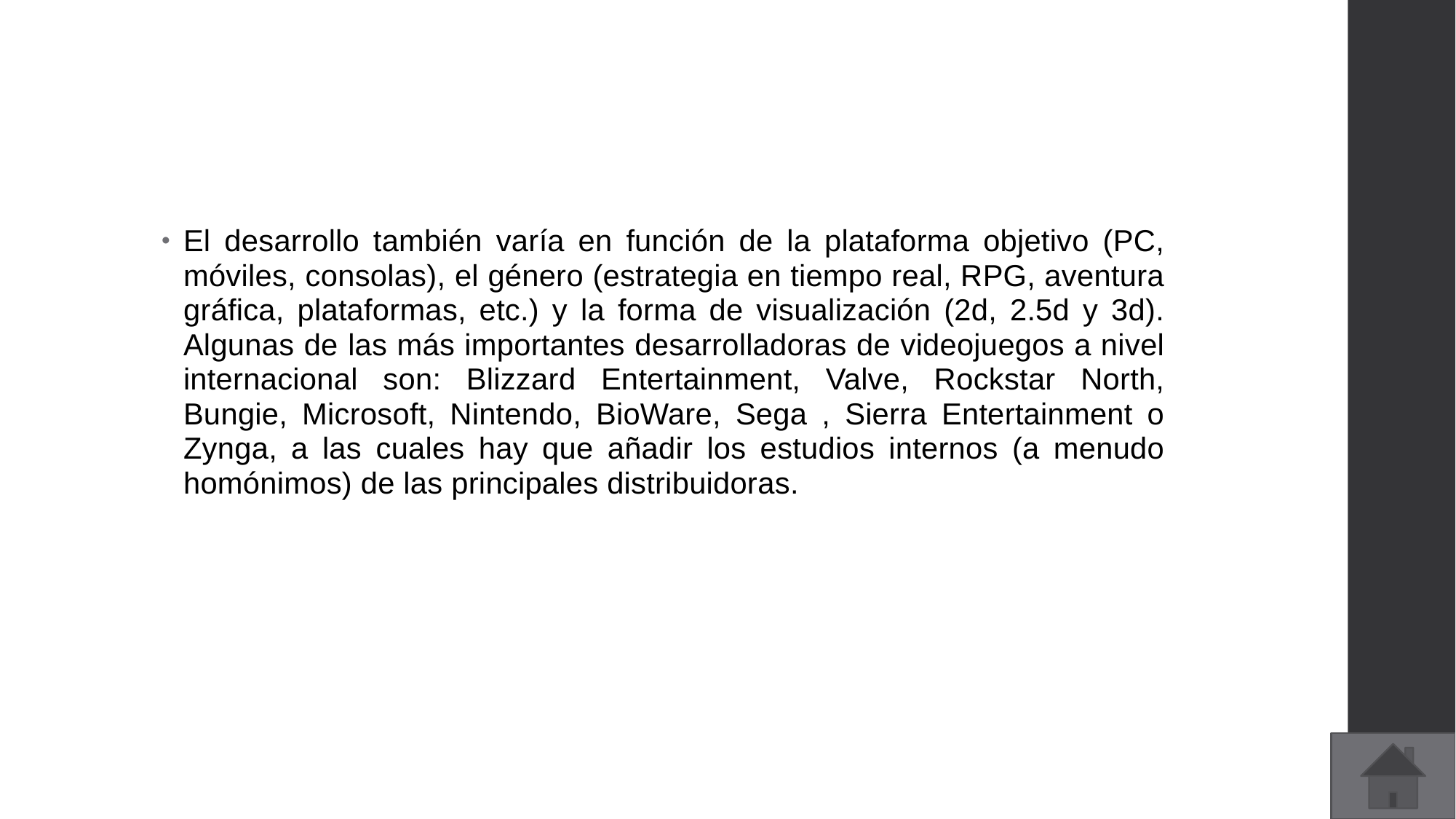

#
El desarrollo también varía en función de la plataforma objetivo (PC, móviles, consolas), el género (estrategia en tiempo real, RPG, aventura gráfica, plataformas, etc.) y la forma de visualización (2d, 2.5d y 3d). Algunas de las más importantes desarrolladoras de videojuegos a nivel internacional son: Blizzard Entertainment, Valve, Rockstar North, Bungie, Microsoft, Nintendo, BioWare, Sega , Sierra Entertainment o Zynga, a las cuales hay que añadir los estudios internos (a menudo homónimos) de las principales distribuidoras.